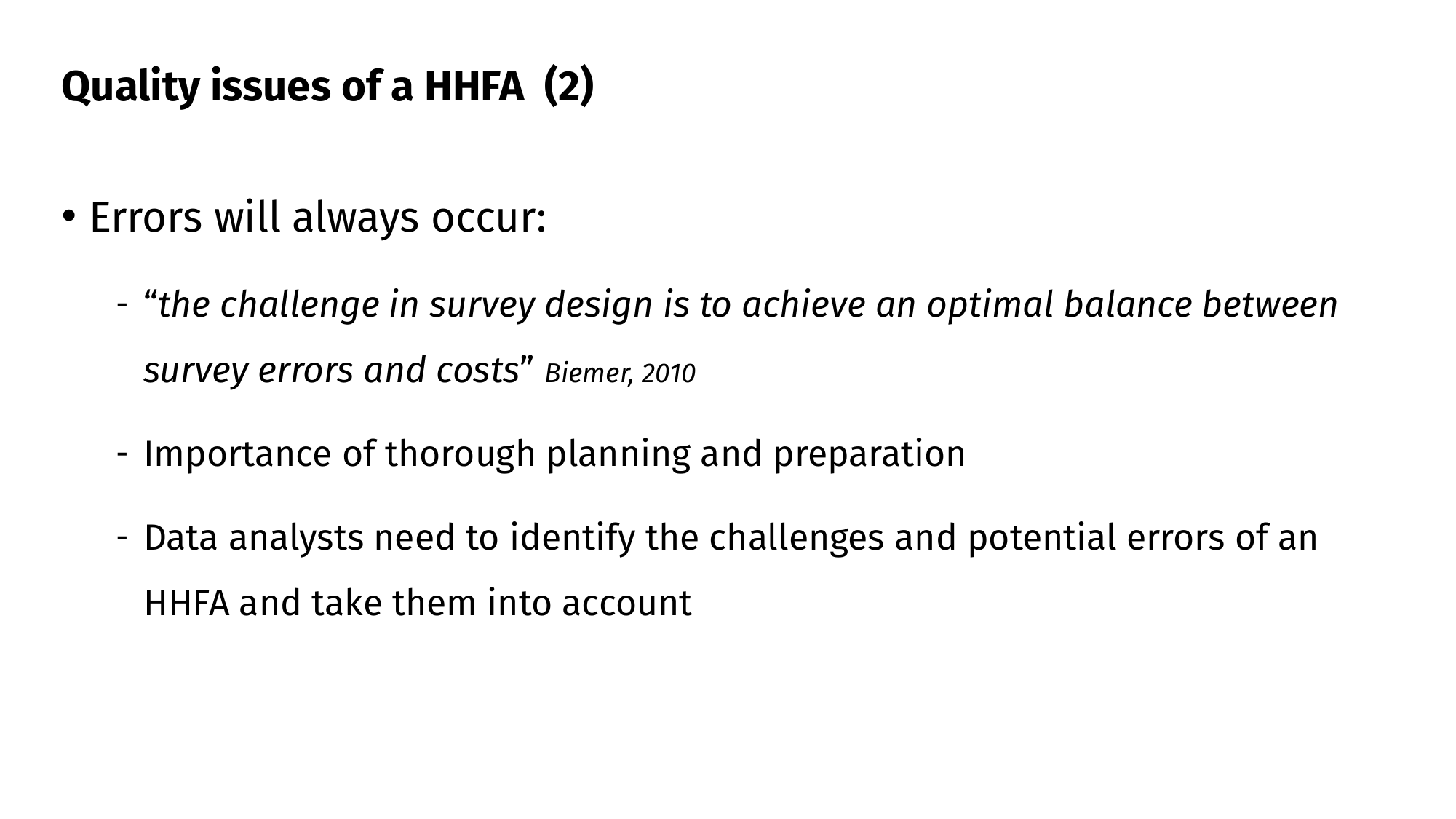

# Quality issues of a HHFA  (2)
Errors will always occur:
“the challenge in survey design is to achieve an optimal balance between survey errors and costs” Biemer, 2010
Importance of thorough planning and preparation
Data analysts need to identify the challenges and potential errors of an HHFA and take them into account